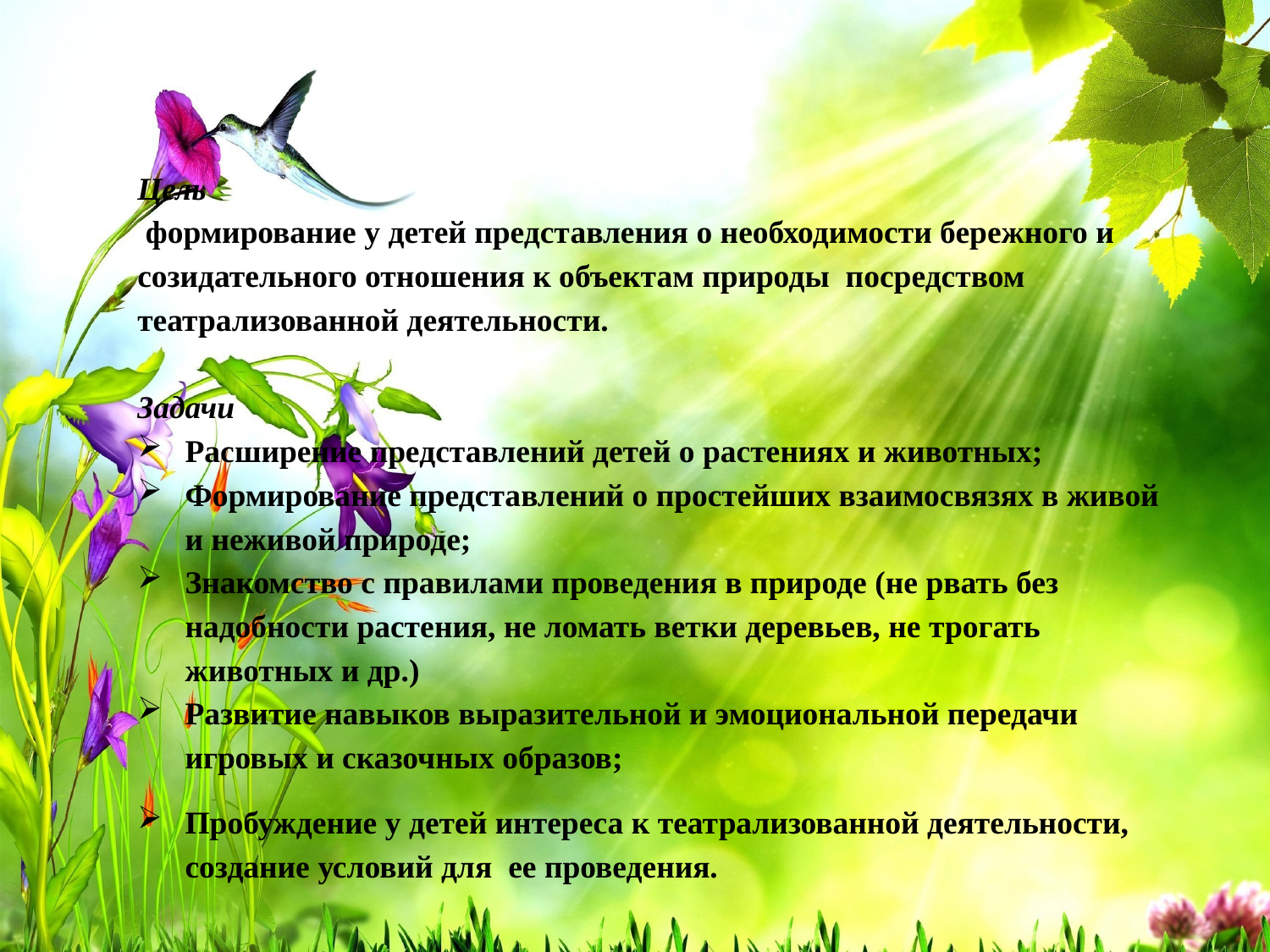

Цель
 формирование у детей представления о необходимости бережного и созидательного отношения к объектам природы  посредством театрализованной деятельности.

Задачи
Расширение представлений детей о растениях и животных;
Формирование представлений о простейших взаимосвязях в живой и неживой природе;
Знакомство с правилами проведения в природе (не рвать без надобности растения, не ломать ветки деревьев, не трогать животных и др.)
Развитие навыков выразительной и эмоциональной передачи игровых и сказочных образов;
Пробуждение у детей интереса к театрализованной деятельности, создание условий для  ее проведения.